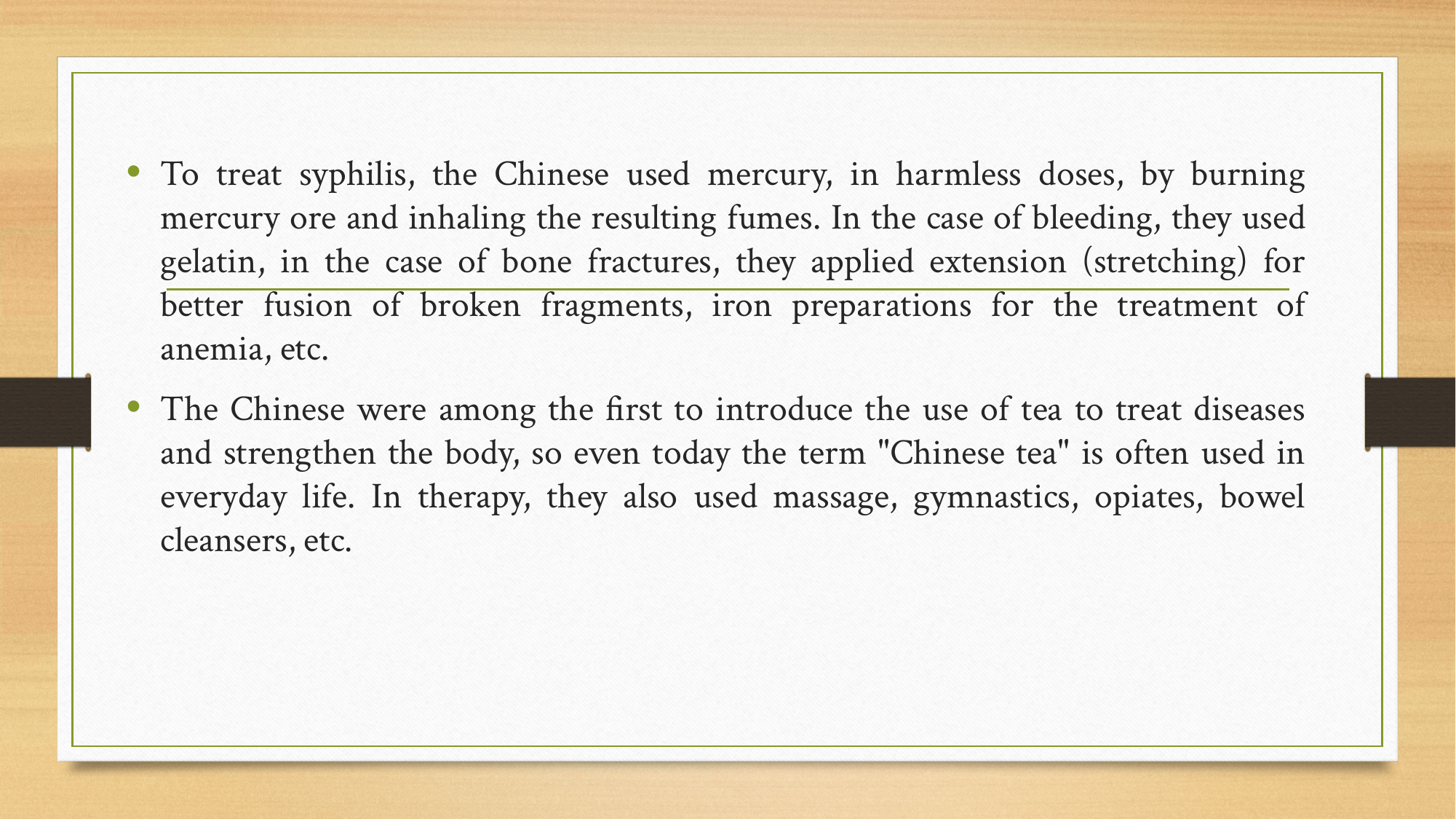

To treat syphilis, the Chinese used mercury, in harmless doses, by burning mercury ore and inhaling the resulting fumes. In the case of bleeding, they used gelatin, in the case of bone fractures, they applied extension (stretching) for better fusion of broken fragments, iron preparations for the treatment of anemia, etc.
The Chinese were among the first to introduce the use of tea to treat diseases and strengthen the body, so even today the term "Chinese tea" is often used in everyday life. In therapy, they also used massage, gymnastics, opiates, bowel cleansers, etc.